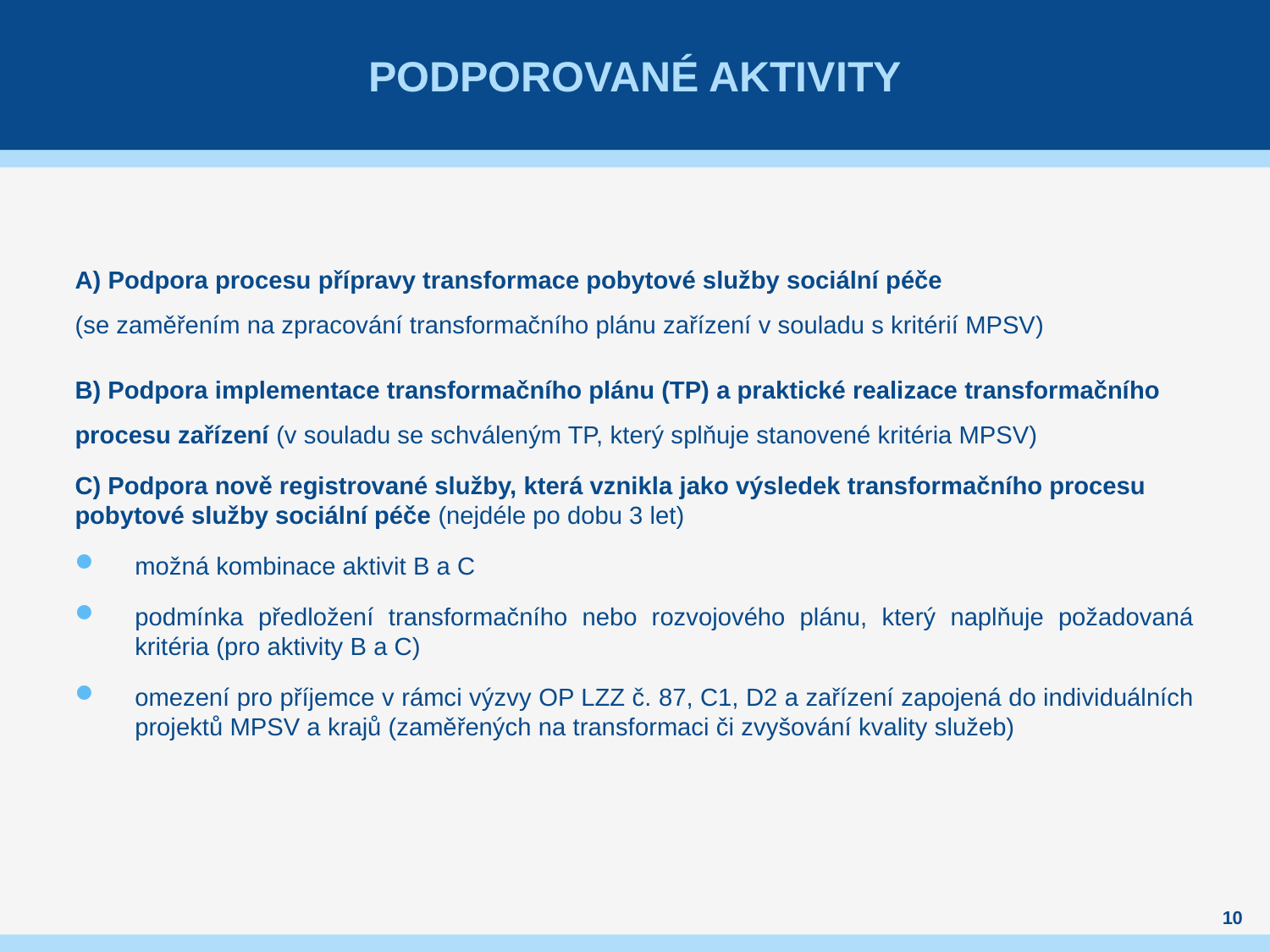

# Podporované aktivity
A) Podpora procesu přípravy transformace pobytové služby sociální péče
(se zaměřením na zpracování transformačního plánu zařízení v souladu s kritérií MPSV)
B) Podpora implementace transformačního plánu (TP) a praktické realizace transformačního procesu zařízení (v souladu se schváleným TP, který splňuje stanovené kritéria MPSV)
C) Podpora nově registrované služby, která vznikla jako výsledek transformačního procesu pobytové služby sociální péče (nejdéle po dobu 3 let)
možná kombinace aktivit B a C
podmínka předložení transformačního nebo rozvojového plánu, který naplňuje požadovaná kritéria (pro aktivity B a C)
omezení pro příjemce v rámci výzvy OP LZZ č. 87, C1, D2 a zařízení zapojená do individuálních projektů MPSV a krajů (zaměřených na transformaci či zvyšování kvality služeb)

10